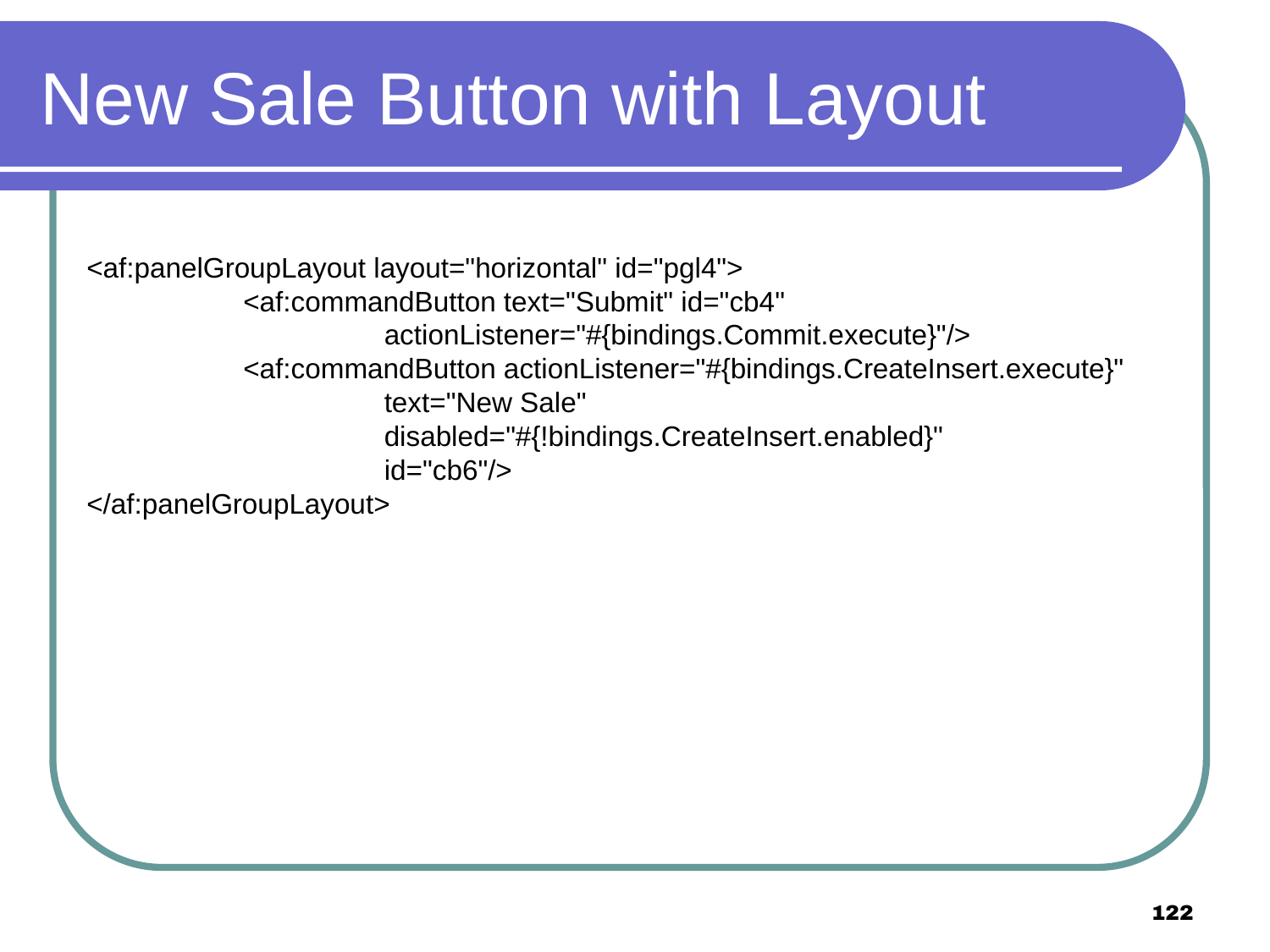

# New Sale Button with Layout
<af:panelGroupLayout layout="horizontal" id="pgl4">
                    <af:commandButton text="Submit" id="cb4"
                                      actionListener="#{bindings.Commit.execute}"/>
                    <af:commandButton actionListener="#{bindings.CreateInsert.execute}"
                                      text="New Sale"
                                      disabled="#{!bindings.CreateInsert.enabled}"
                                      id="cb6"/>
</af:panelGroupLayout>
122